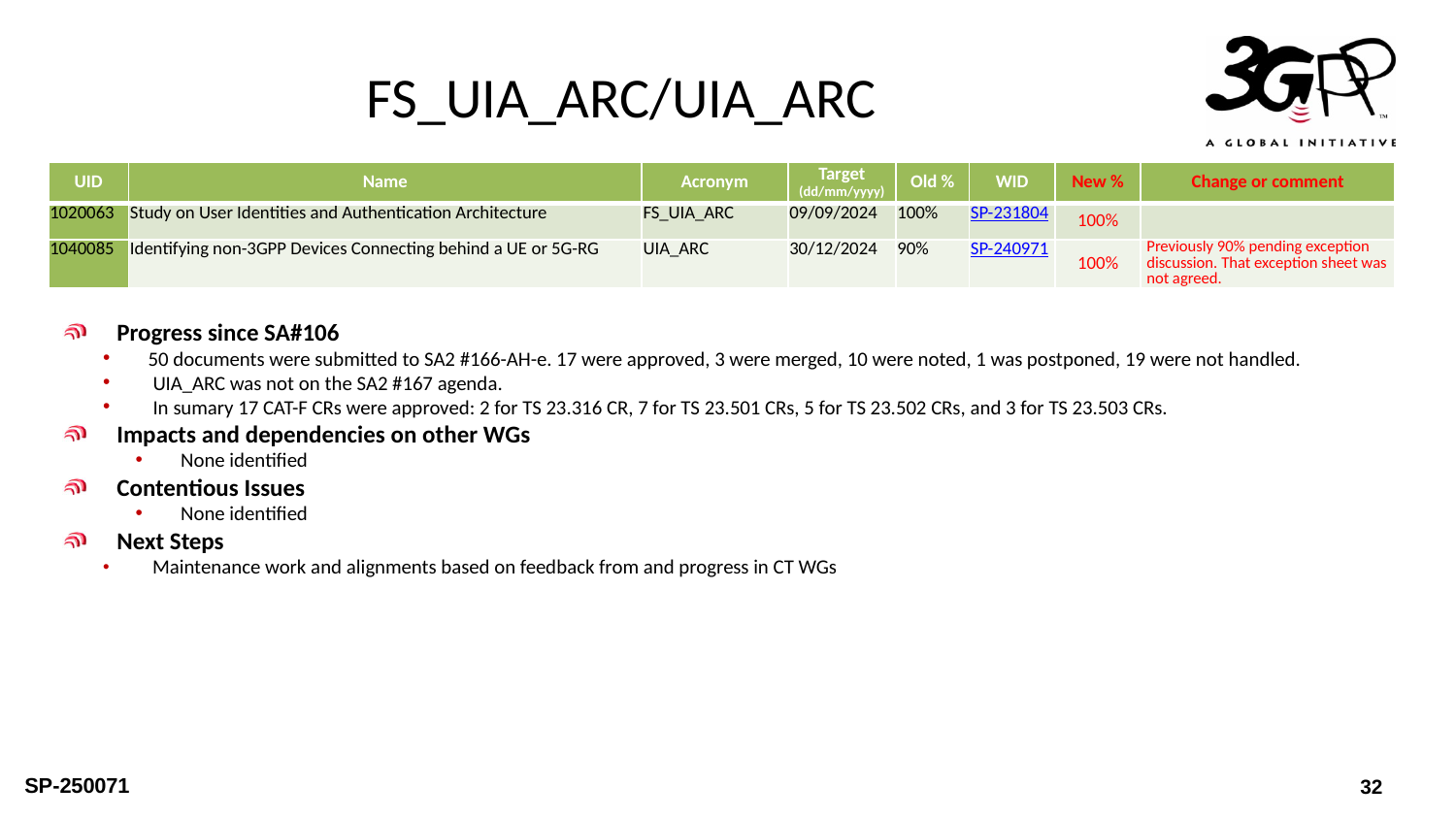

# FS_UIA_ARC/UIA_ARC
| UID | Name | Acronym | Target (dd/mm/yyyy) | Old % | WID | New % | Change or comment |
| --- | --- | --- | --- | --- | --- | --- | --- |
| 1020063 | Study on User Identities and Authentication Architecture | FS\_UIA\_ARC | 09/09/2024 | 100% | SP-231804 | 100% |  |
| 1040085 | Identifying non-3GPP Devices Connecting behind a UE or 5G-RG | UIA\_ARC | 30/12/2024 | 90% | SP-240971 | 100% | Previously 90% pending exception discussion. That exception sheet was not agreed. |
Progress since SA#106
50 documents were submitted to SA2 #166-AH-e. 17 were approved, 3 were merged, 10 were noted, 1 was postponed, 19 were not handled.
 UIA_ARC was not on the SA2 #167 agenda.
 In sumary 17 CAT-F CRs were approved: 2 for TS 23.316 CR, 7 for TS 23.501 CRs, 5 for TS 23.502 CRs, and 3 for TS 23.503 CRs.
Impacts and dependencies on other WGs
None identified
Contentious Issues
None identified
Next Steps
 Maintenance work and alignments based on feedback from and progress in CT WGs